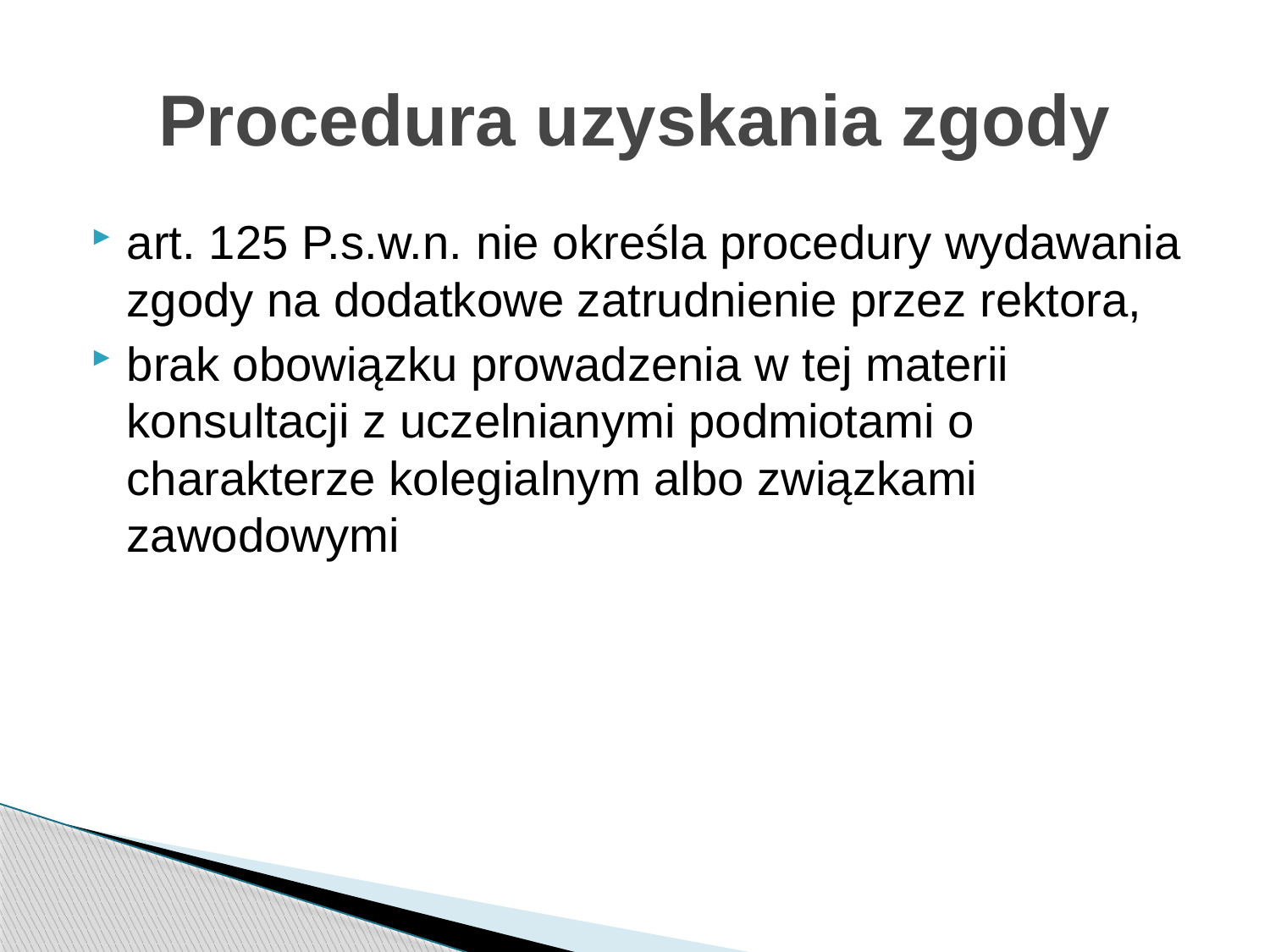

# Procedura uzyskania zgody
art. 125 P.s.w.n. nie określa procedury wydawania zgody na dodatkowe zatrudnienie przez rektora,
brak obowiązku prowadzenia w tej materii konsultacji z uczelnianymi podmiotami o charakterze kolegialnym albo związkami zawodowymi